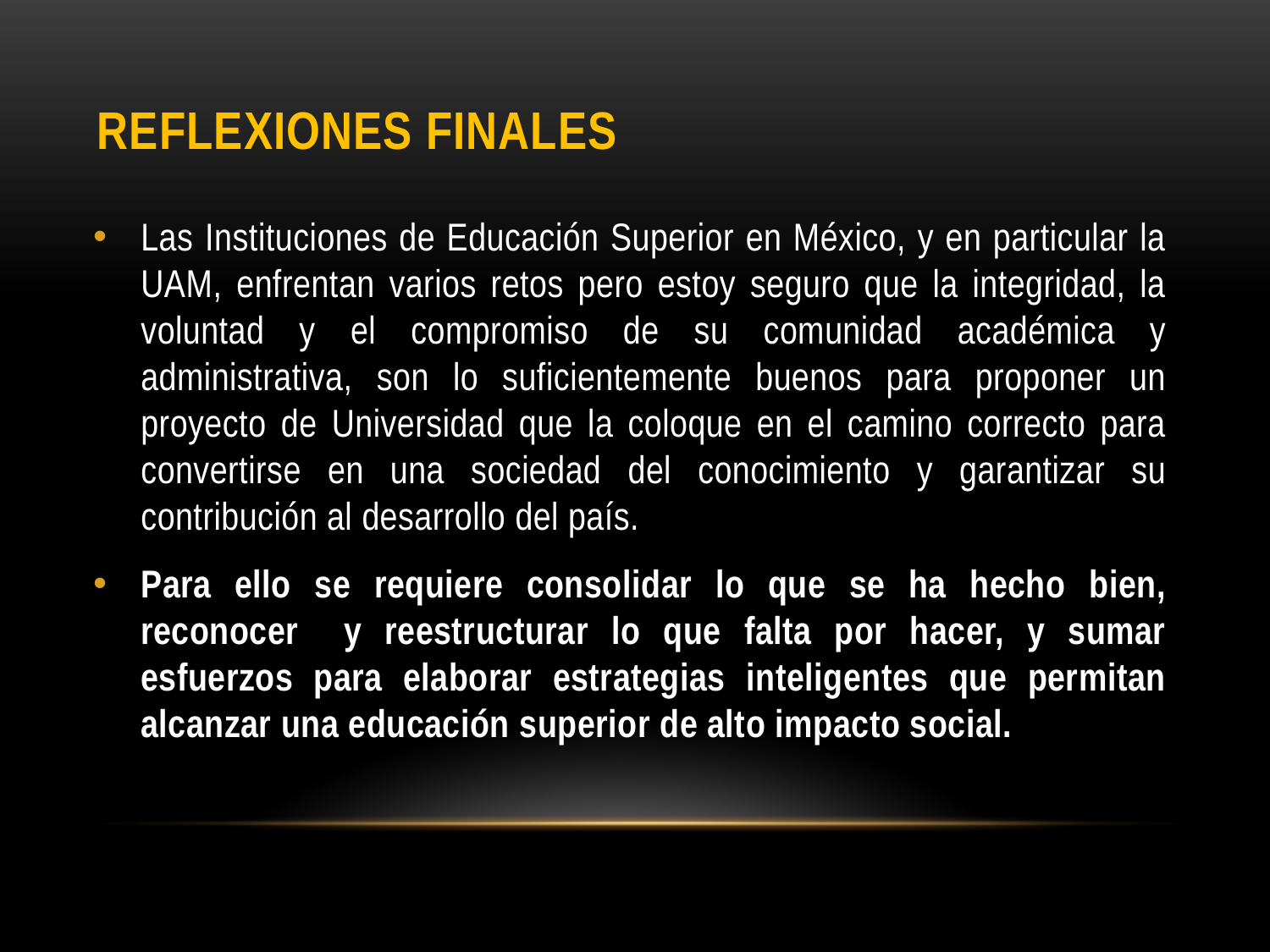

# Reflexiones finales
Las Instituciones de Educación Superior en México, y en particular la UAM, enfrentan varios retos pero estoy seguro que la integridad, la voluntad y el compromiso de su comunidad académica y administrativa, son lo suficientemente buenos para proponer un proyecto de Universidad que la coloque en el camino correcto para convertirse en una sociedad del conocimiento y garantizar su contribución al desarrollo del país.
Para ello se requiere consolidar lo que se ha hecho bien, reconocer  y reestructurar lo que falta por hacer, y sumar esfuerzos para elaborar estrategias inteligentes que permitan alcanzar una educación superior de alto impacto social.